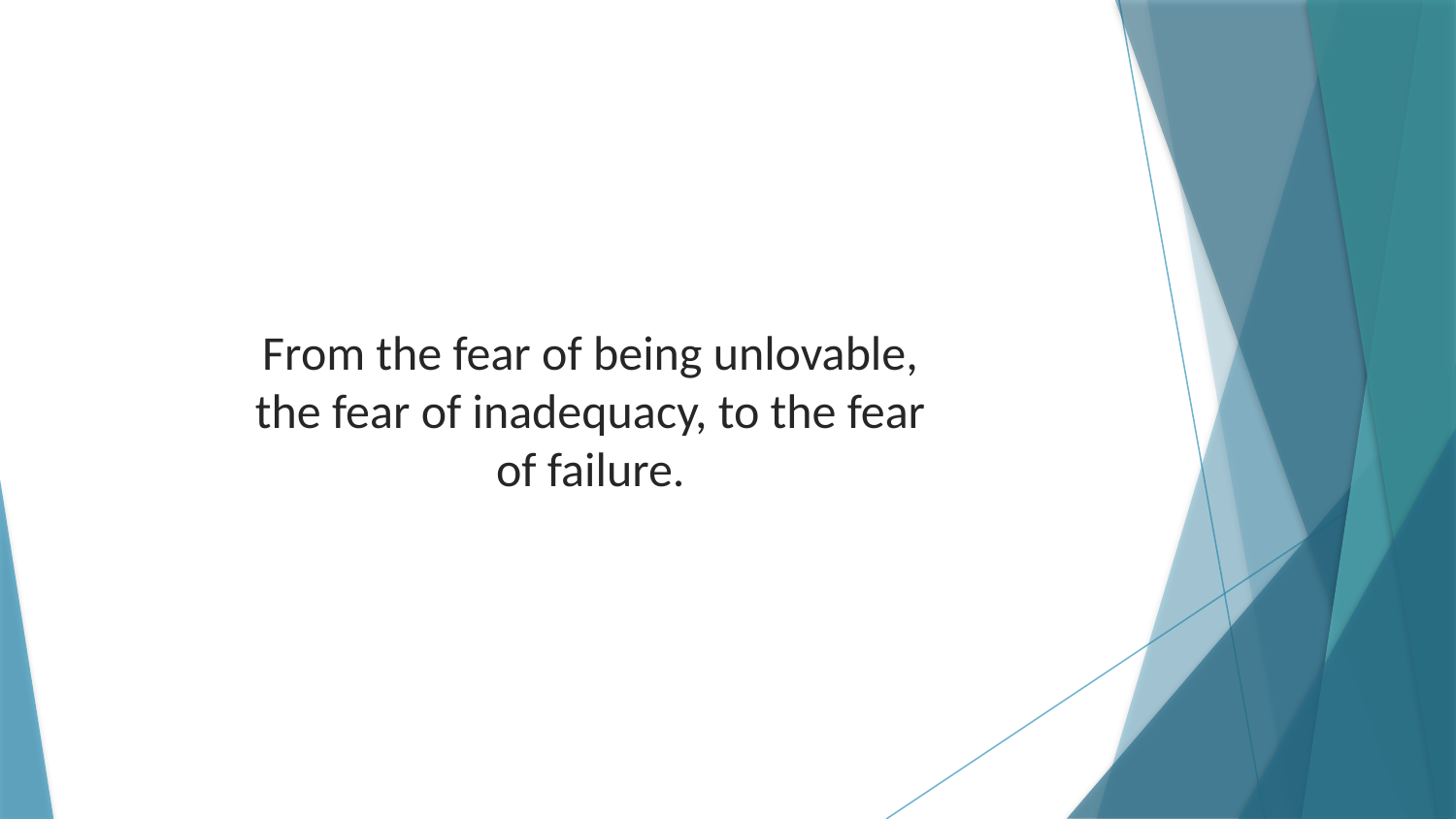

From the fear of being unlovable, the fear of inadequacy, to the fear of failure.